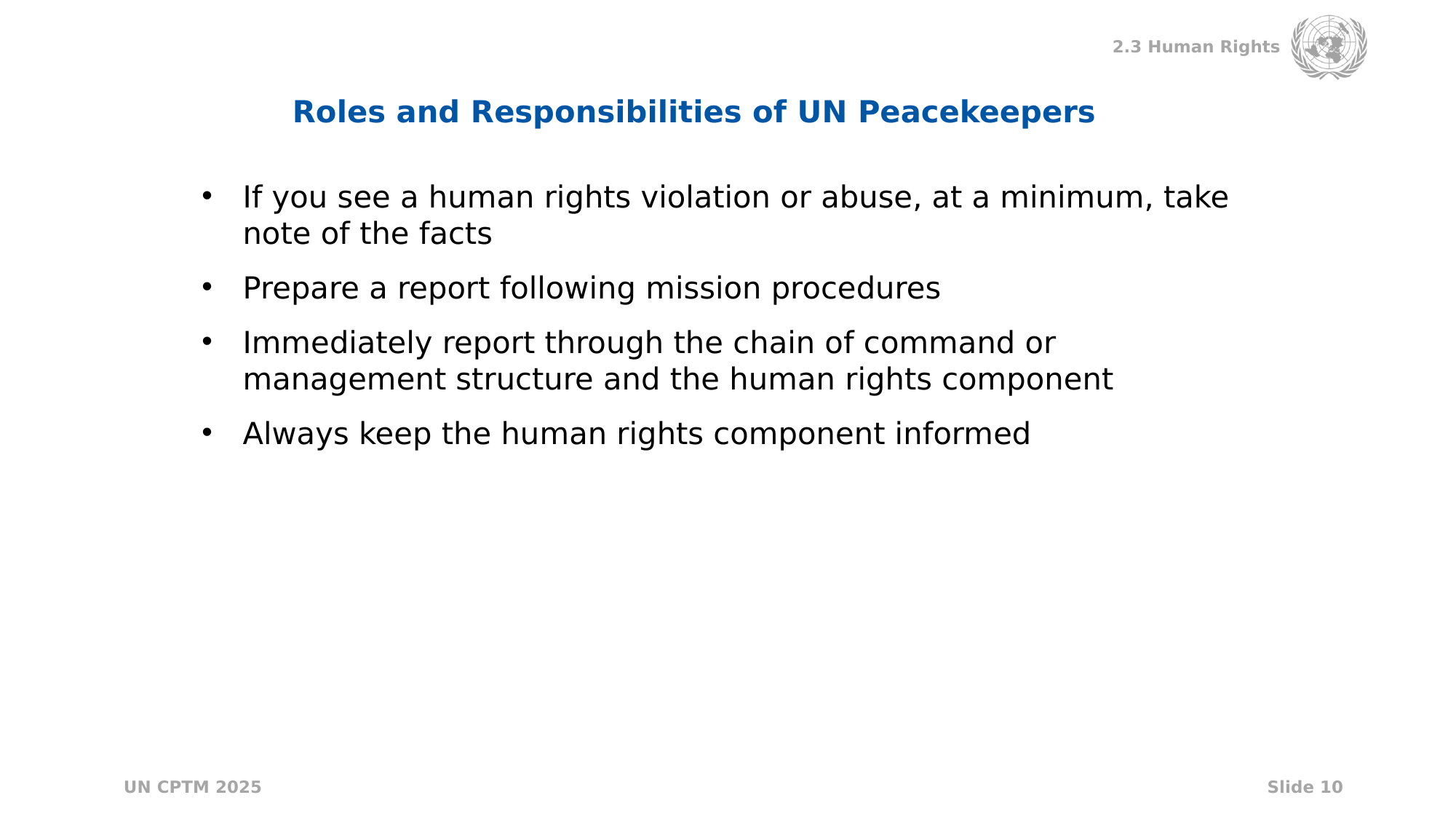

Roles and Responsibilities of UN Peacekeepers
If you see a human rights violation or abuse, at a minimum, take note of the facts
Prepare a report following mission procedures
Immediately report through the chain of command or management structure and the human rights component
Always keep the human rights component informed